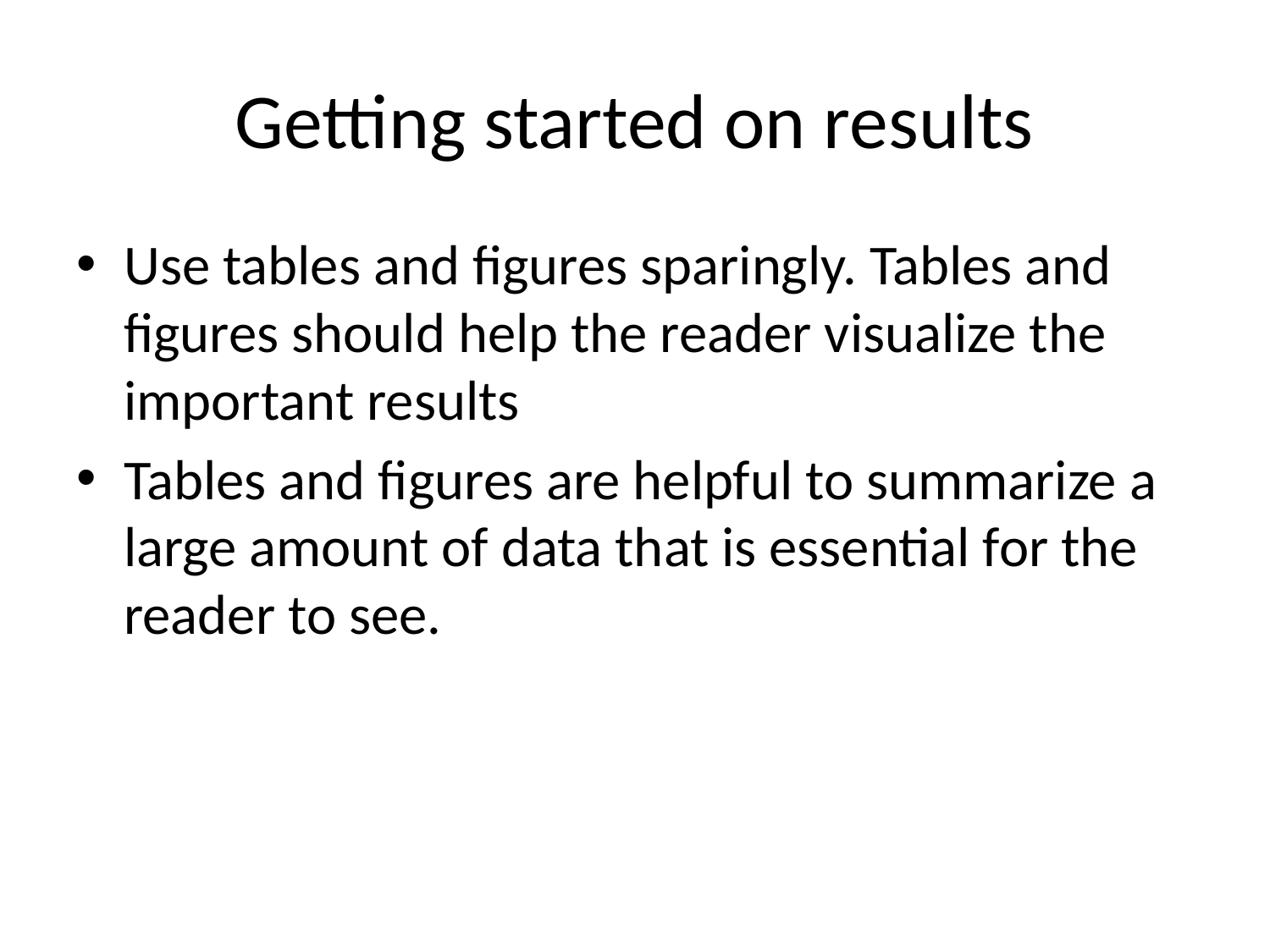

# Getting started on results
Use tables and figures sparingly. Tables and figures should help the reader visualize the important results
Tables and figures are helpful to summarize a large amount of data that is essential for the reader to see.